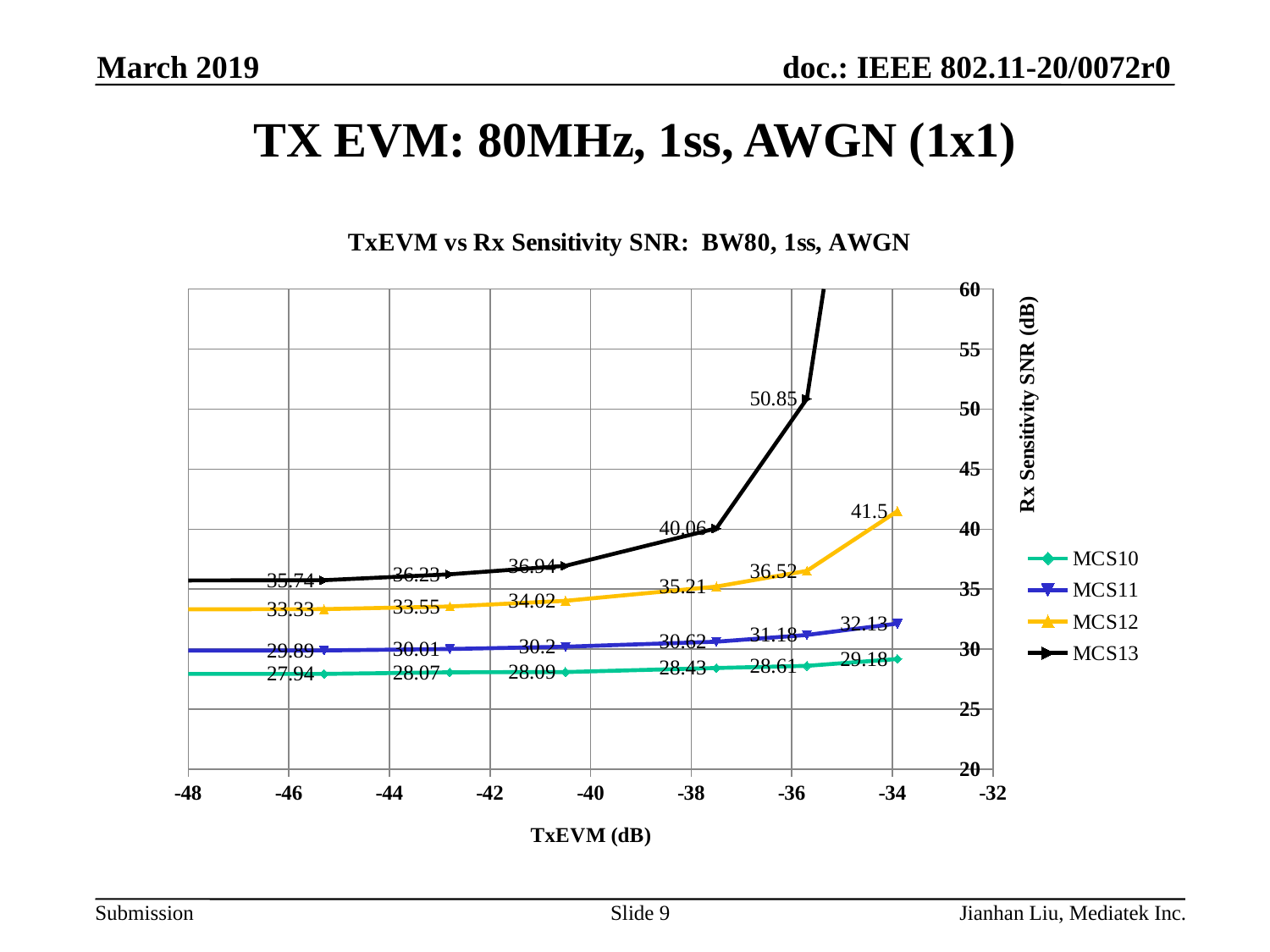

March 2019
# TX EVM: 80MHz, 1ss, AWGN (1x1)

### Chart: TxEVM vs Rx Sensitivity SNR:  BW80, 1ss, AWGN

| Category | MCS10 | MCS11 | MCS12 | MCS13 |
|---|---|---|---|---|
Slide 9
Jianhan Liu, Mediatek Inc.